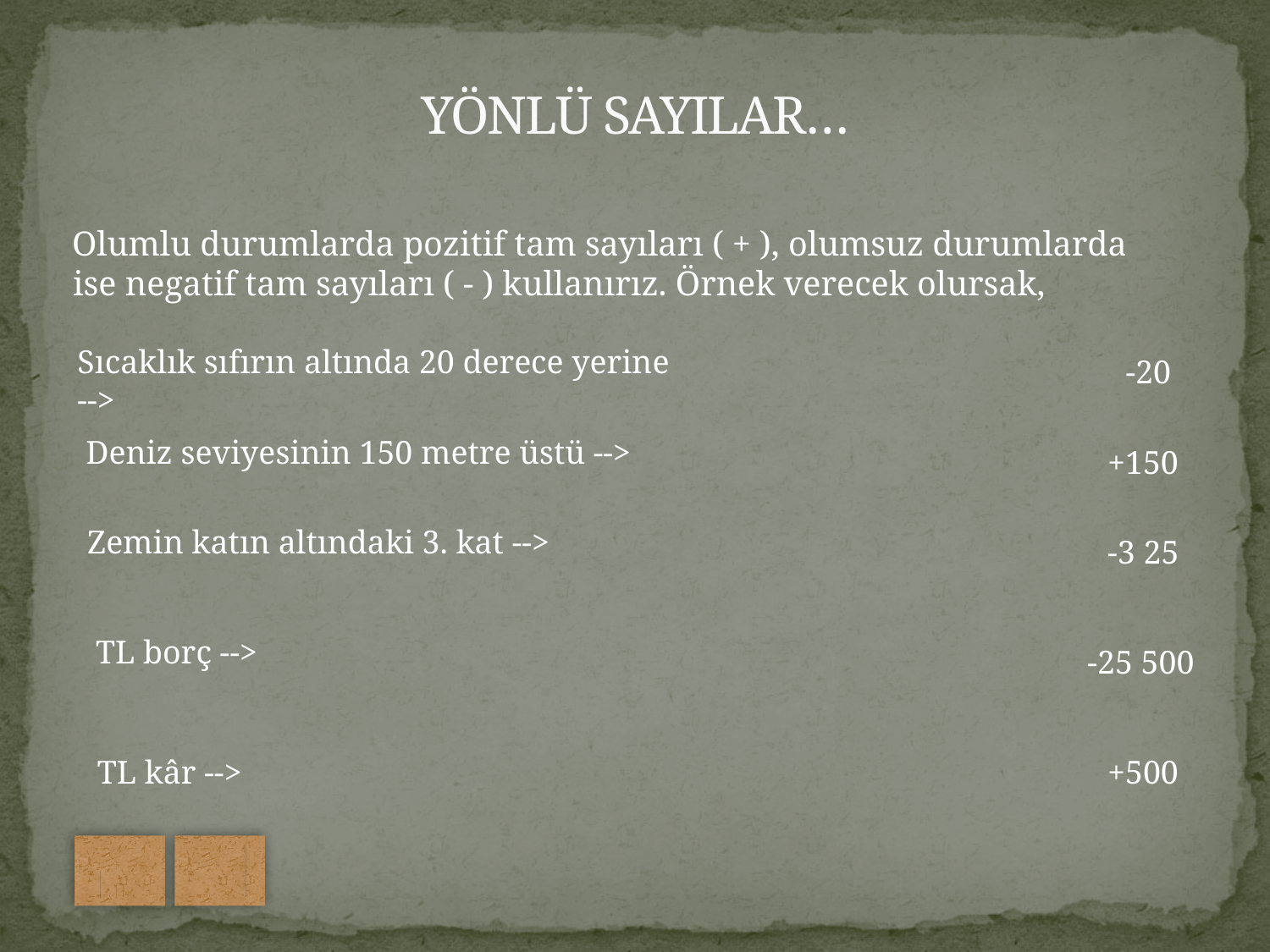

# YÖNLÜ SAYILAR…
    Olumlu durumlarda pozitif tam sayıları ( + ), olumsuz durumlarda ise negatif tam sayıları ( - ) kullanırız. Örnek verecek olursak,

Sıcaklık sıfırın altında 20 derece yerine -->
 -20
 Deniz seviyesinin 150 metre üstü -->
+150
Zemin katın altındaki 3. kat -->
-3 25
 TL borç -->
-25 500
TL kâr -->
+500